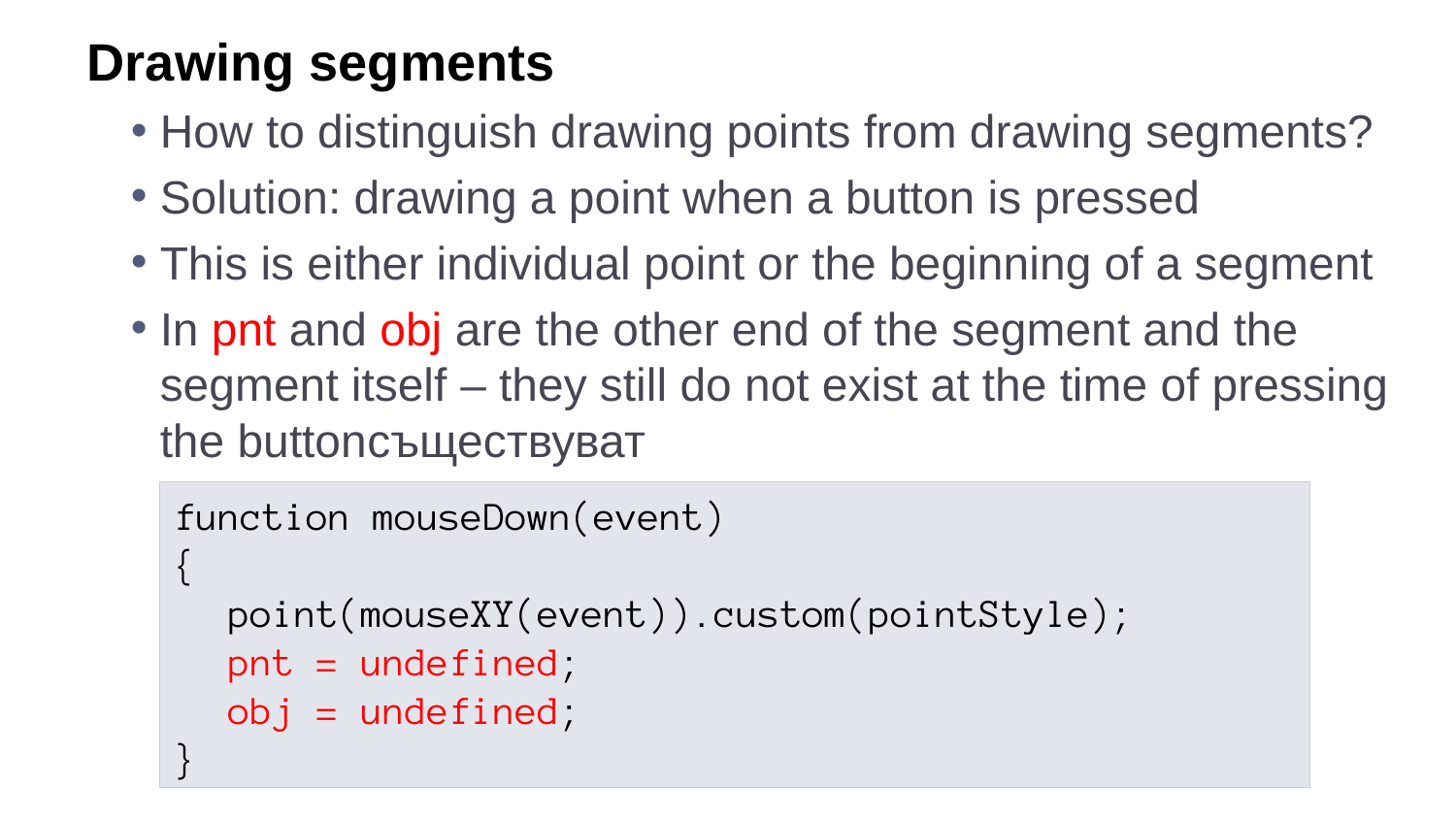

Drawing segments
How to distinguish drawing points from drawing segments?
Solution: drawing a point when a button is pressed
This is either individual point or the beginning of a segment
In pnt and obj are the other end of the segment and the segment itself – they still do not exist at the time of pressing the buttonсъществуват
function mouseDown(event)
{
	point(mouseXY(event)).custom(pointStyle);
	pnt = undefined;
	obj = undefined;
}